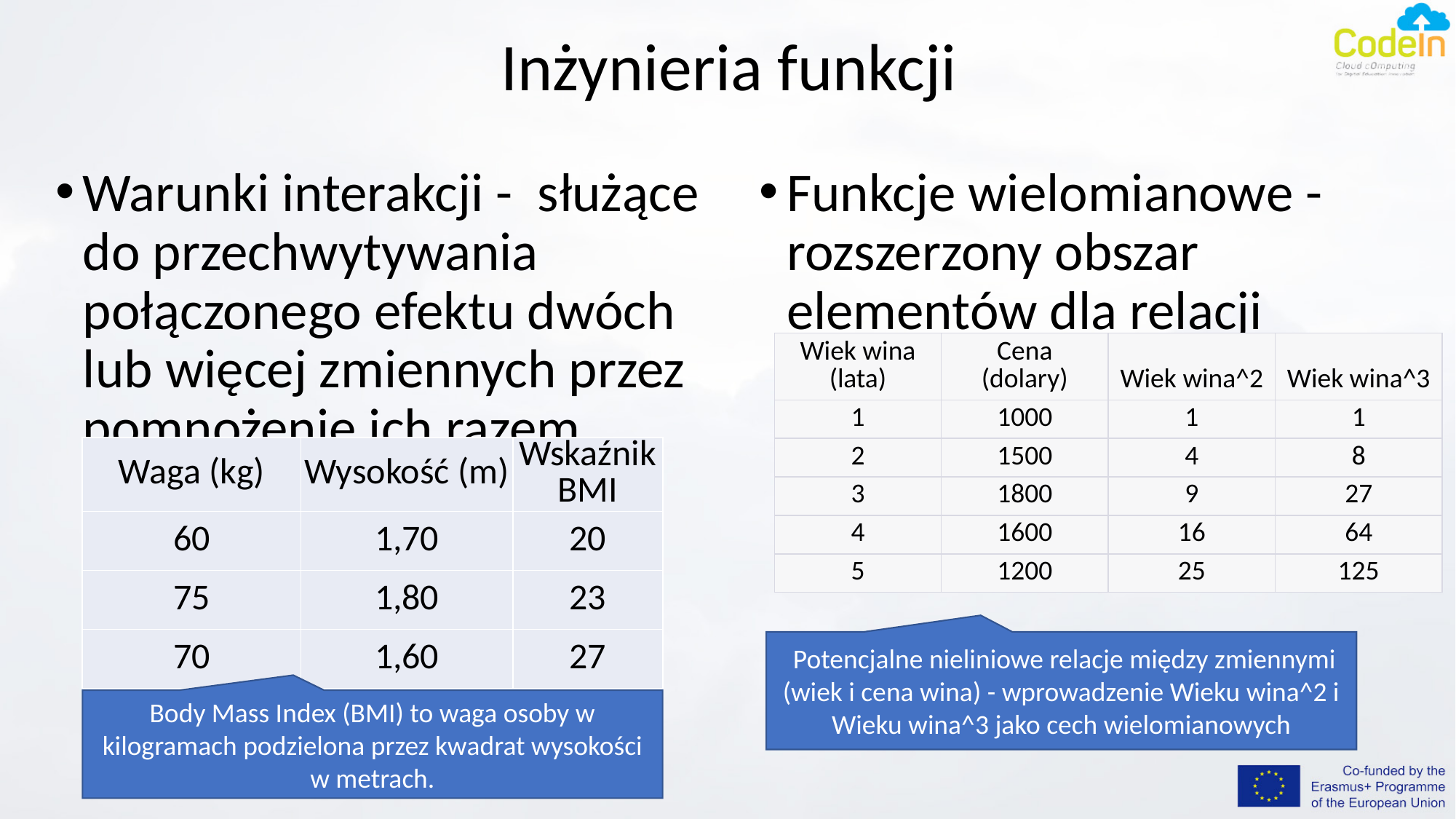

# Inżynieria funkcji
Warunki interakcji -  służące do przechwytywania połączonego efektu dwóch lub więcej zmiennych przez pomnożenie ich razem.

Funkcje wielomianowe - rozszerzony obszar elementów dla relacji nieliniowych.
| Wiek wina (lata) | Cena (dolary) | Wiek wina^2 | Wiek wina^3 |
| --- | --- | --- | --- |
| 1 | 1000 | 1 | 1 |
| 2 | 1500 | 4 | 8 |
| 3 | 1800 | 9 | 27 |
| 4 | 1600 | 16 | 64 |
| 5 | 1200 | 25 | 125 |
| Waga (kg) | Wysokość (m) | Wskaźnik BMI |
| --- | --- | --- |
| 60 | 1,70 | 20 |
| 75 | 1,80 | 23 |
| 70 | 1,60 | 27 |
 Potencjalne nieliniowe relacje między zmiennymi (wiek i cena wina) - wprowadzenie Wieku wina^2 i Wieku wina^3 jako cech wielomianowych
Body Mass Index (BMI) to waga osoby w kilogramach podzielona przez kwadrat wysokości w metrach.